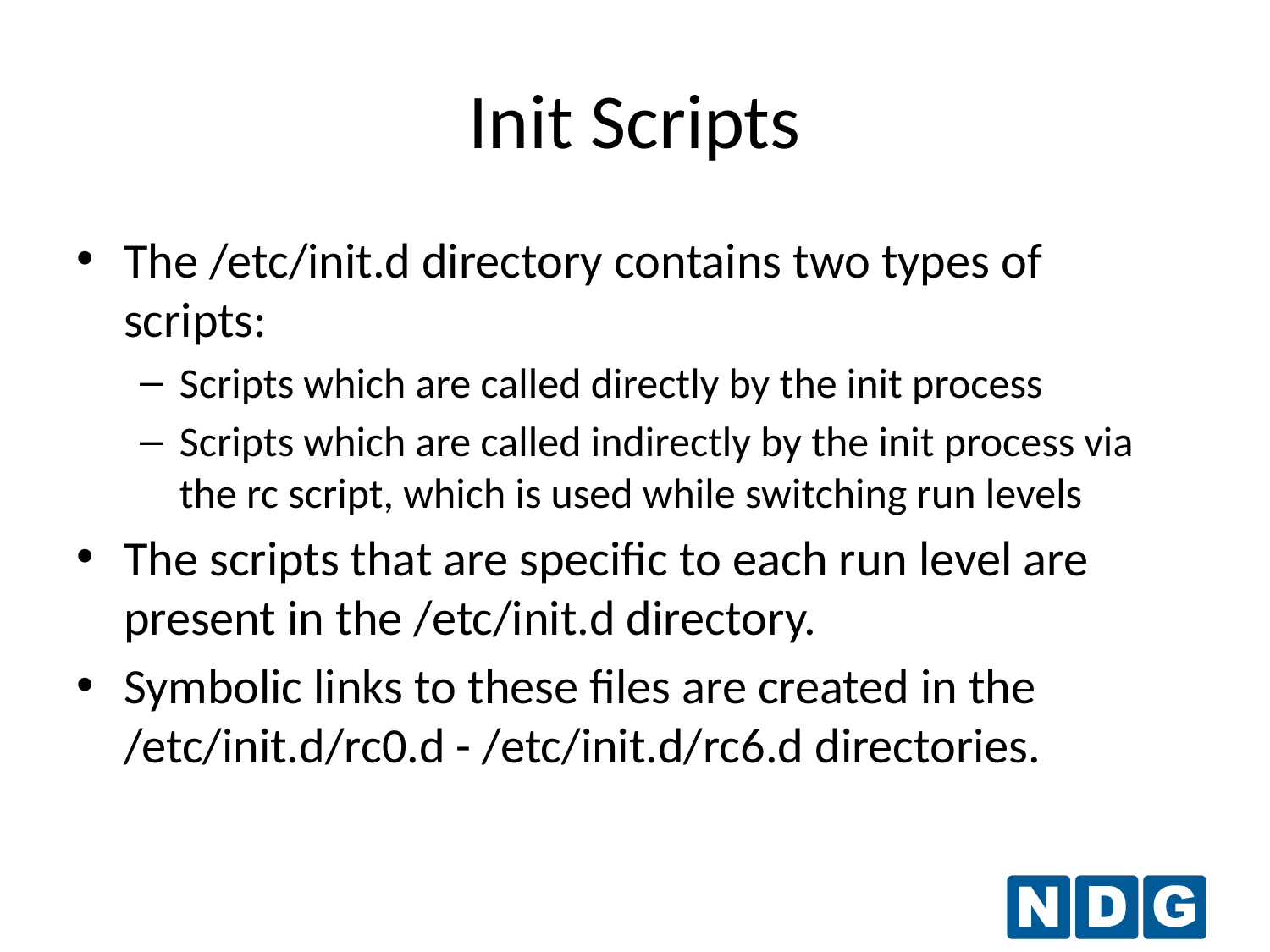

# Init Scripts
The /etc/init.d directory contains two types of scripts:
Scripts which are called directly by the init process
Scripts which are called indirectly by the init process via the rc script, which is used while switching run levels
The scripts that are specific to each run level are present in the /etc/init.d directory.
Symbolic links to these files are created in the /etc/init.d/rc0.d - /etc/init.d/rc6.d directories.